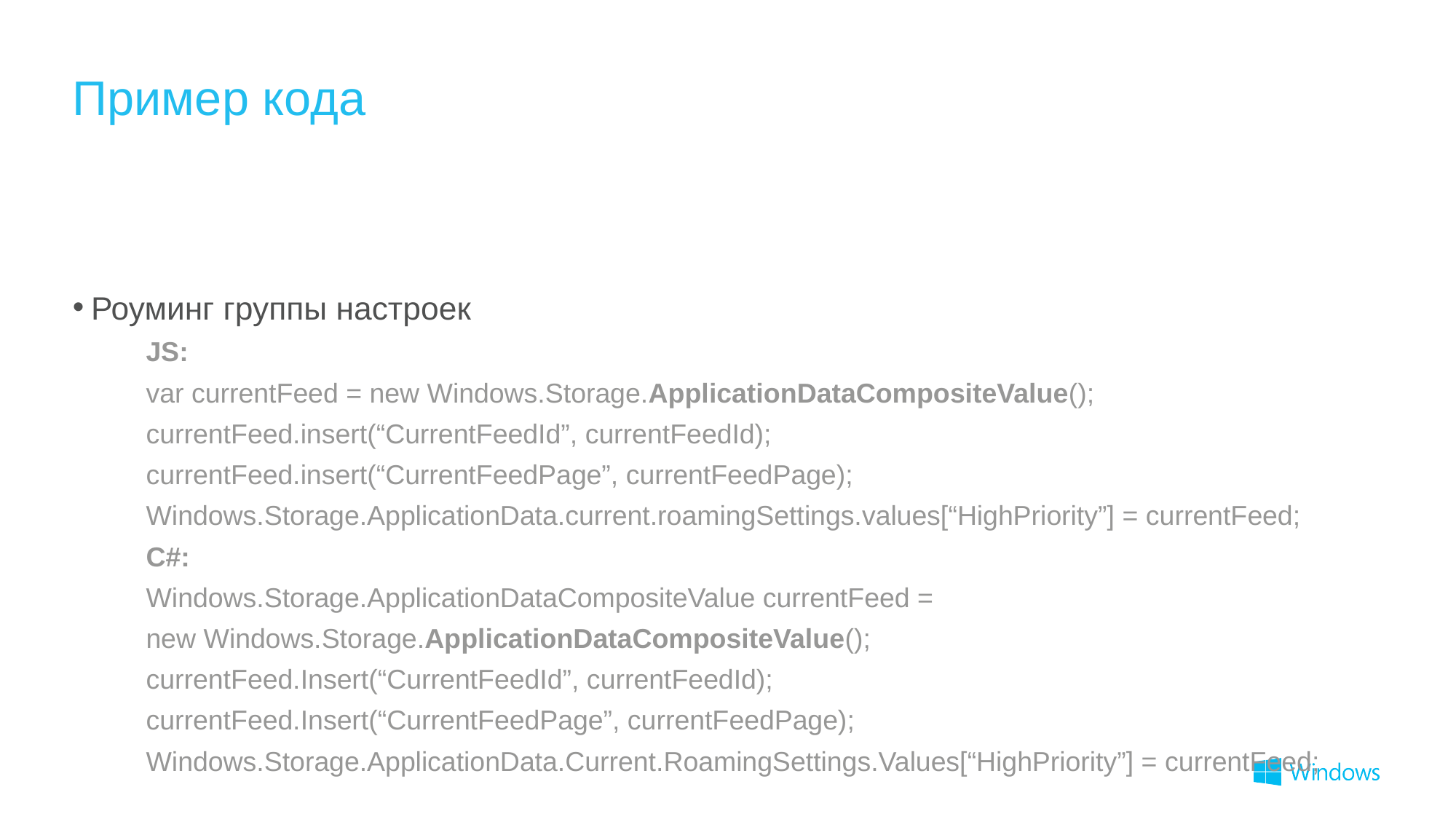

# Пример кода

Роуминг группы настроек
JS:
var currentFeed = new Windows.Storage.ApplicationDataCompositeValue();
currentFeed.insert(“CurrentFeedId”, currentFeedId);
currentFeed.insert(“CurrentFeedPage”, currentFeedPage);
Windows.Storage.ApplicationData.current.roamingSettings.values[“HighPriority”] = currentFeed;
C#:
Windows.Storage.ApplicationDataCompositeValue currentFeed =
new Windows.Storage.ApplicationDataCompositeValue();
currentFeed.Insert(“CurrentFeedId”, currentFeedId);
currentFeed.Insert(“CurrentFeedPage”, currentFeedPage);
Windows.Storage.ApplicationData.Current.RoamingSettings.Values[“HighPriority”] = currentFeed;